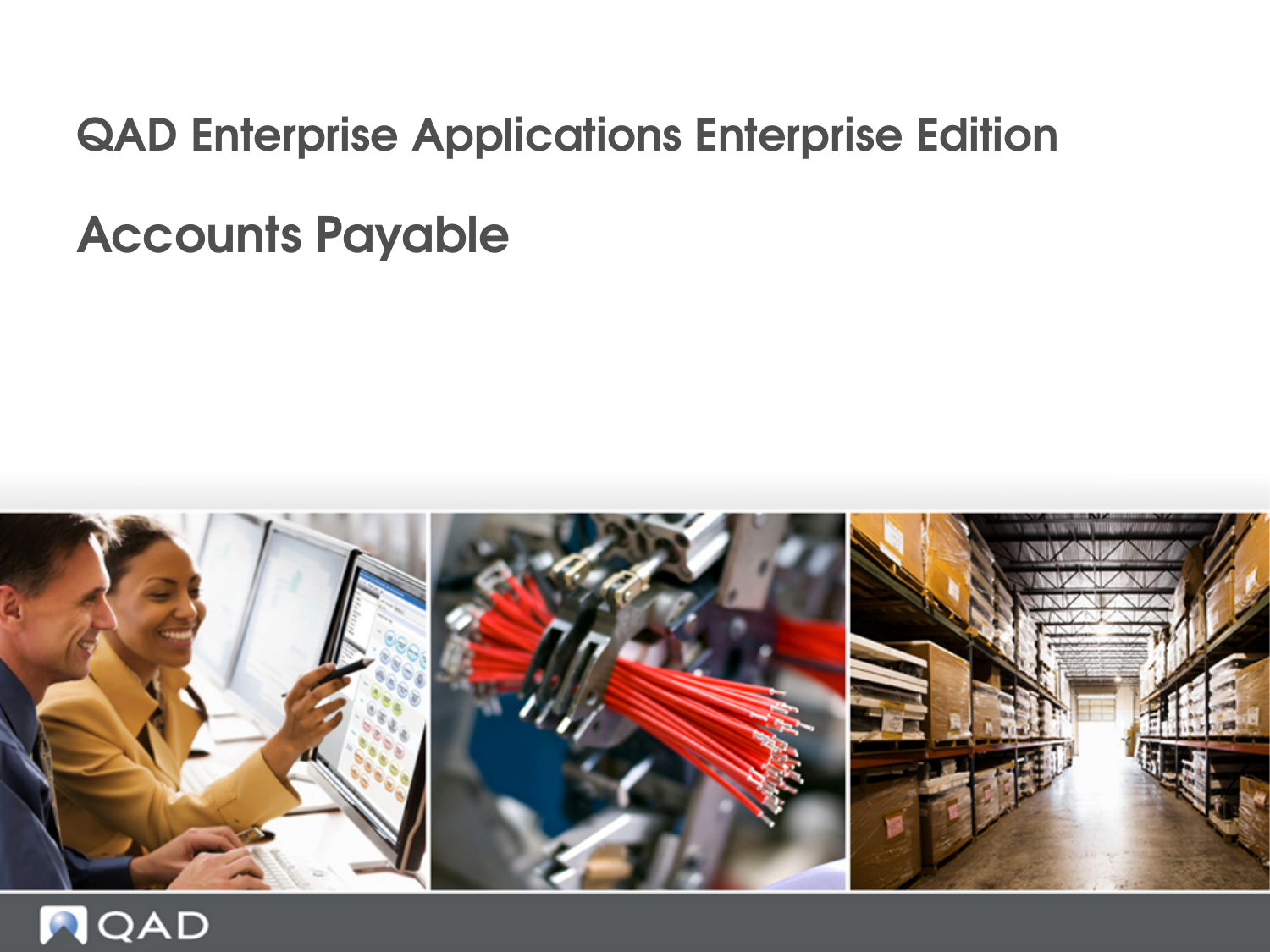

# QAD Enterprise Applications Enterprise Edition
Accounts Payable